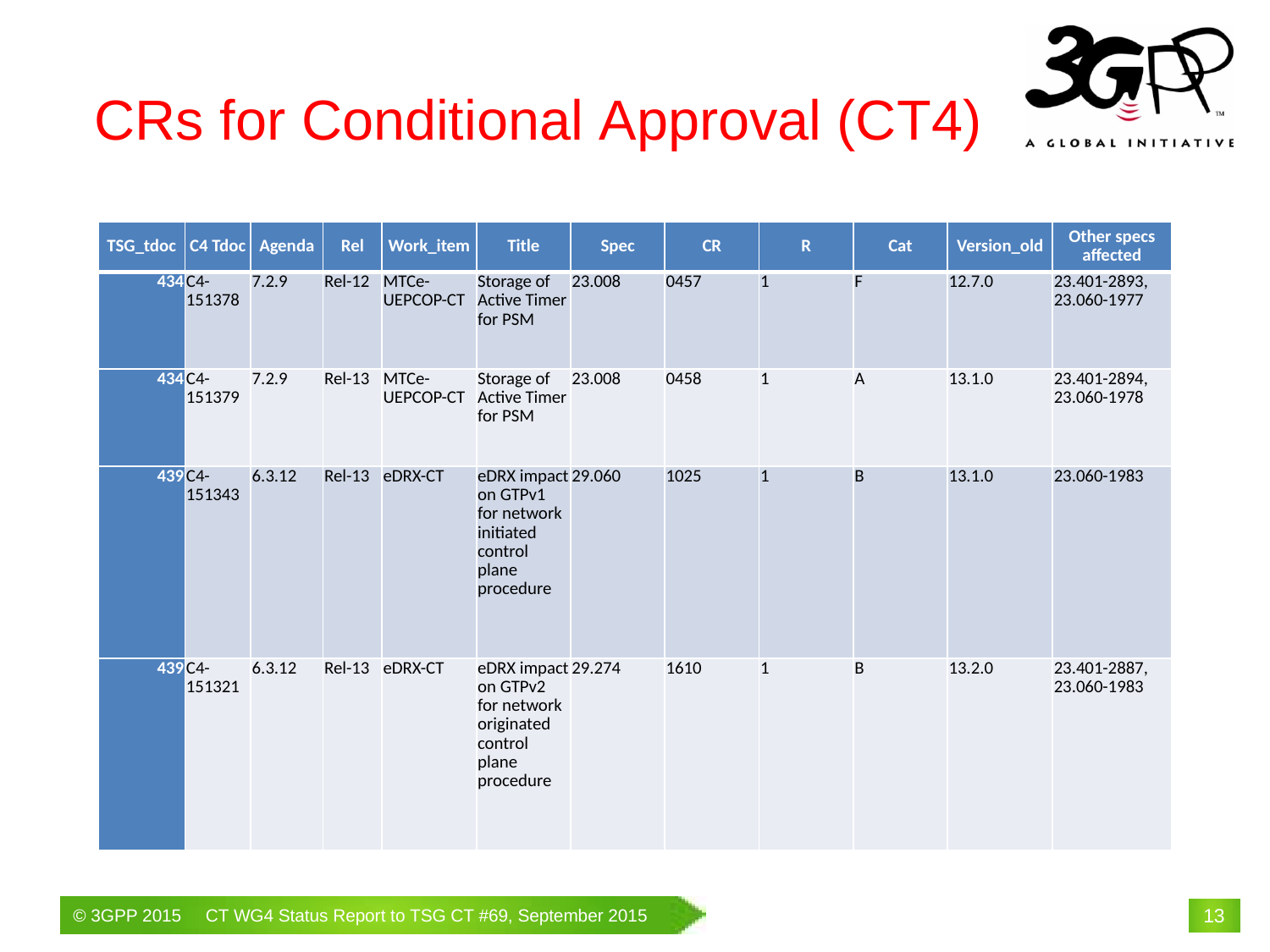

# CRs for Conditional Approval (CT4)
| TSG\_tdoc | C4 Tdoc | Agenda | Rel | Work\_item | Title | Spec | CR | R | Cat | Version\_old | Other specs affected |
| --- | --- | --- | --- | --- | --- | --- | --- | --- | --- | --- | --- |
| 434 | C4-151378 | 7.2.9 | Rel-12 | MTCe-UEPCOP-CT | Storage of Active Timer for PSM | 23.008 | 0457 | 1 | F | 12.7.0 | 23.401-2893, 23.060-1977 |
| 434 | C4-151379 | 7.2.9 | Rel-13 | MTCe-UEPCOP-CT | Storage of Active Timer for PSM | 23.008 | 0458 | 1 | A | 13.1.0 | 23.401-2894, 23.060-1978 |
| 439 | C4-151343 | 6.3.12 | Rel-13 | eDRX-CT | eDRX impact on GTPv1 for network initiated control plane procedure | 29.060 | 1025 | 1 | B | 13.1.0 | 23.060-1983 |
| 439 | C4-151321 | 6.3.12 | Rel-13 | eDRX-CT | eDRX impact on GTPv2 for network originated control plane procedure | 29.274 | 1610 | 1 | B | 13.2.0 | 23.401-2887, 23.060-1983 |